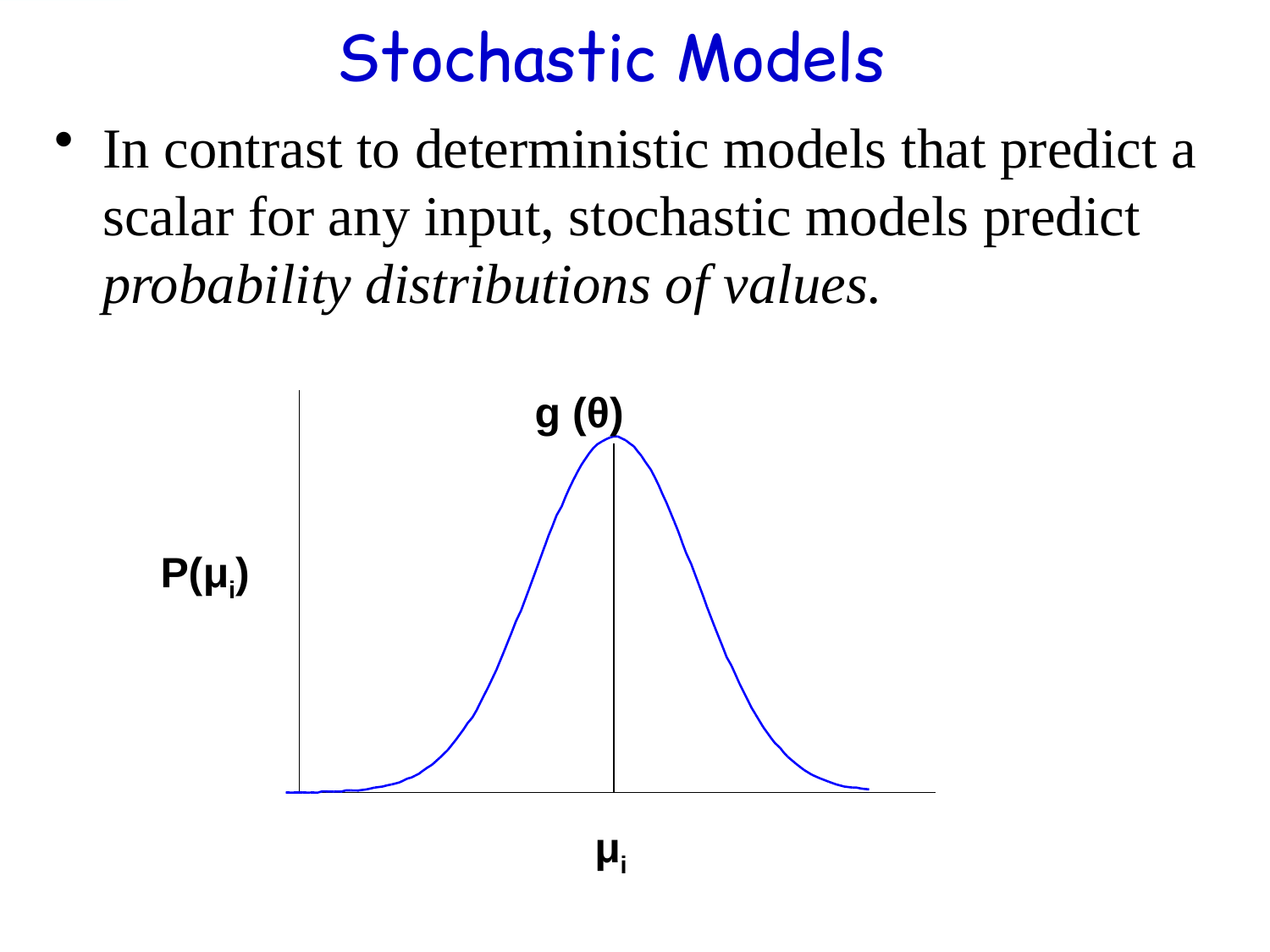

# Stochastic Models
In contrast to deterministic models that predict a scalar for any input, stochastic models predict probability distributions of values.
g (θ)

P(μi)

μi